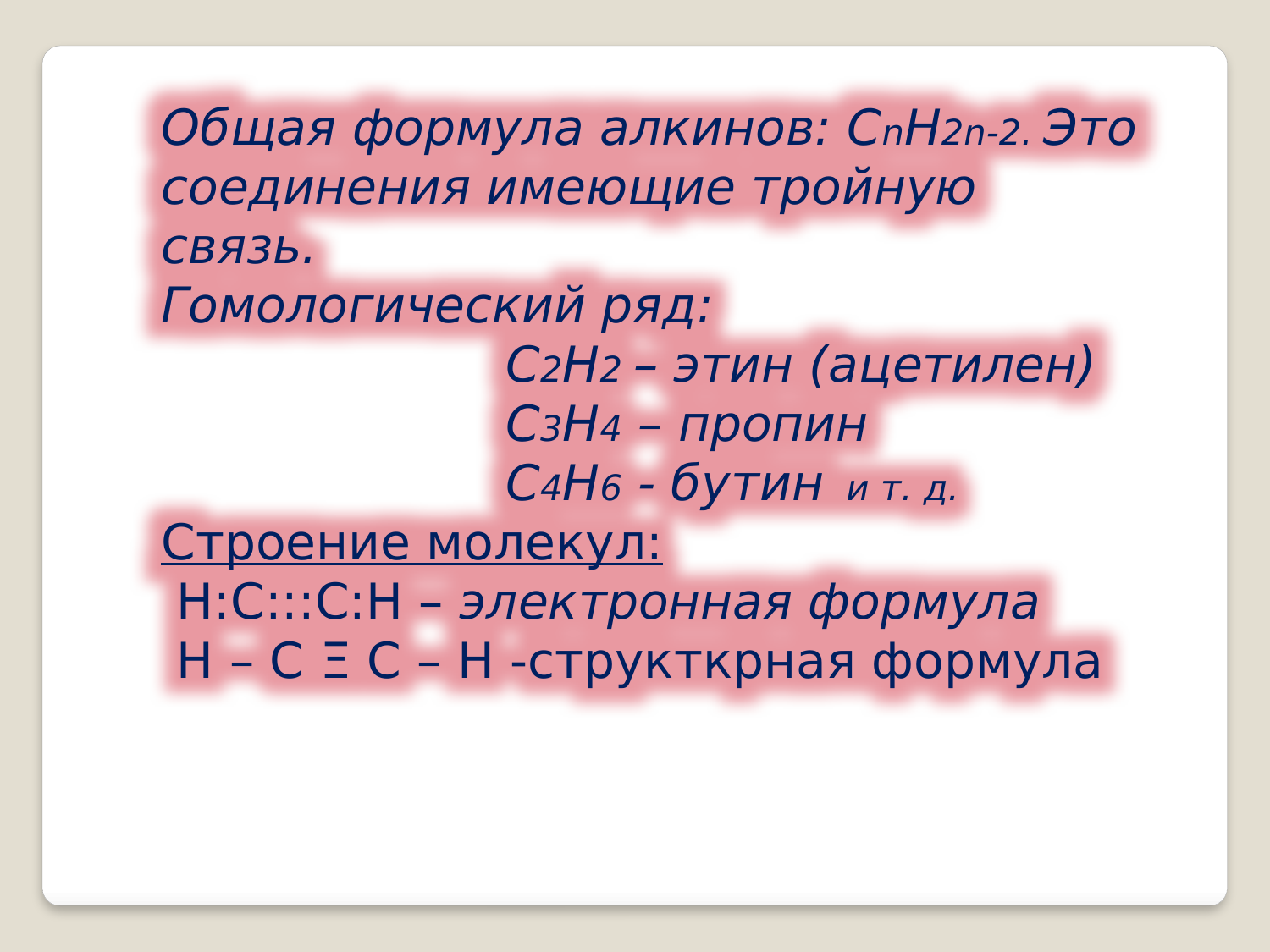

Общая формула алкинов: CnH2n-2. Это соединения имеющие тройную связь.
Гомологический ряд:
                      С2Н2 – этин (ацетилен)
                      С3Н4 – пропин
                      С4Н6 - бутин  и т. д.
Строение молекул:
 Н:С:::С:Н – электронная формула
 Н – С Ξ С – Н -структкрная формула